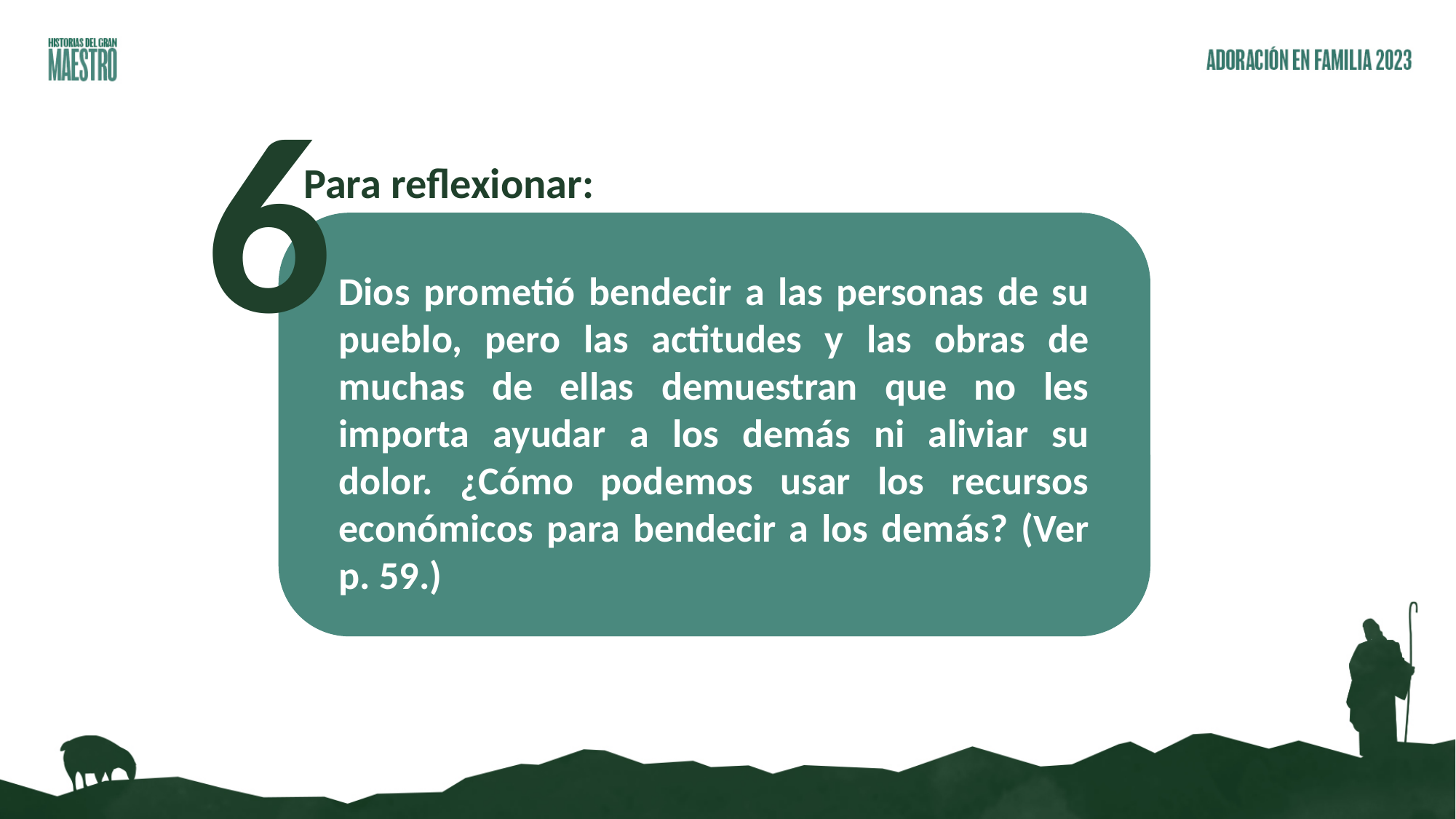

6
Para reflexionar:

Dios prometió bendecir a las personas de su pueblo, pero las actitudes y las obras de muchas de ellas demuestran que no les importa ayudar a los demás ni aliviar su dolor. ¿Cómo podemos usar los recursos económicos para bendecir a los demás? (Ver p. 59.)